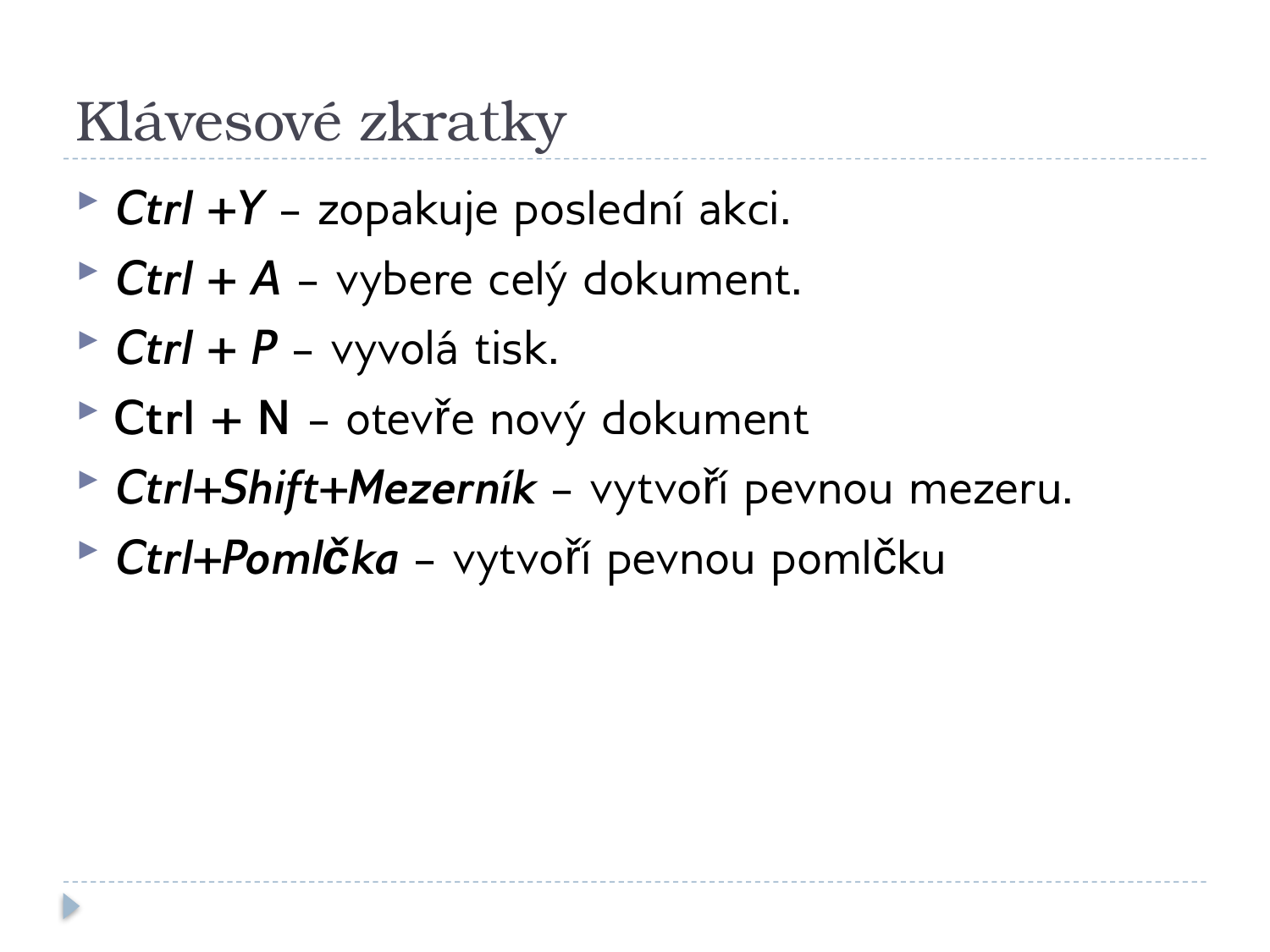

# Klávesové zkratky
Ctrl +Y – zopakuje poslední akci.
Ctrl + A – vybere celý dokument.
Ctrl + P – vyvolá tisk.
Ctrl + N – otevře nový dokument
Ctrl+Shift+Mezerník – vytvoří pevnou mezeru.
Ctrl+Pomlčka – vytvoří pevnou pomlčku